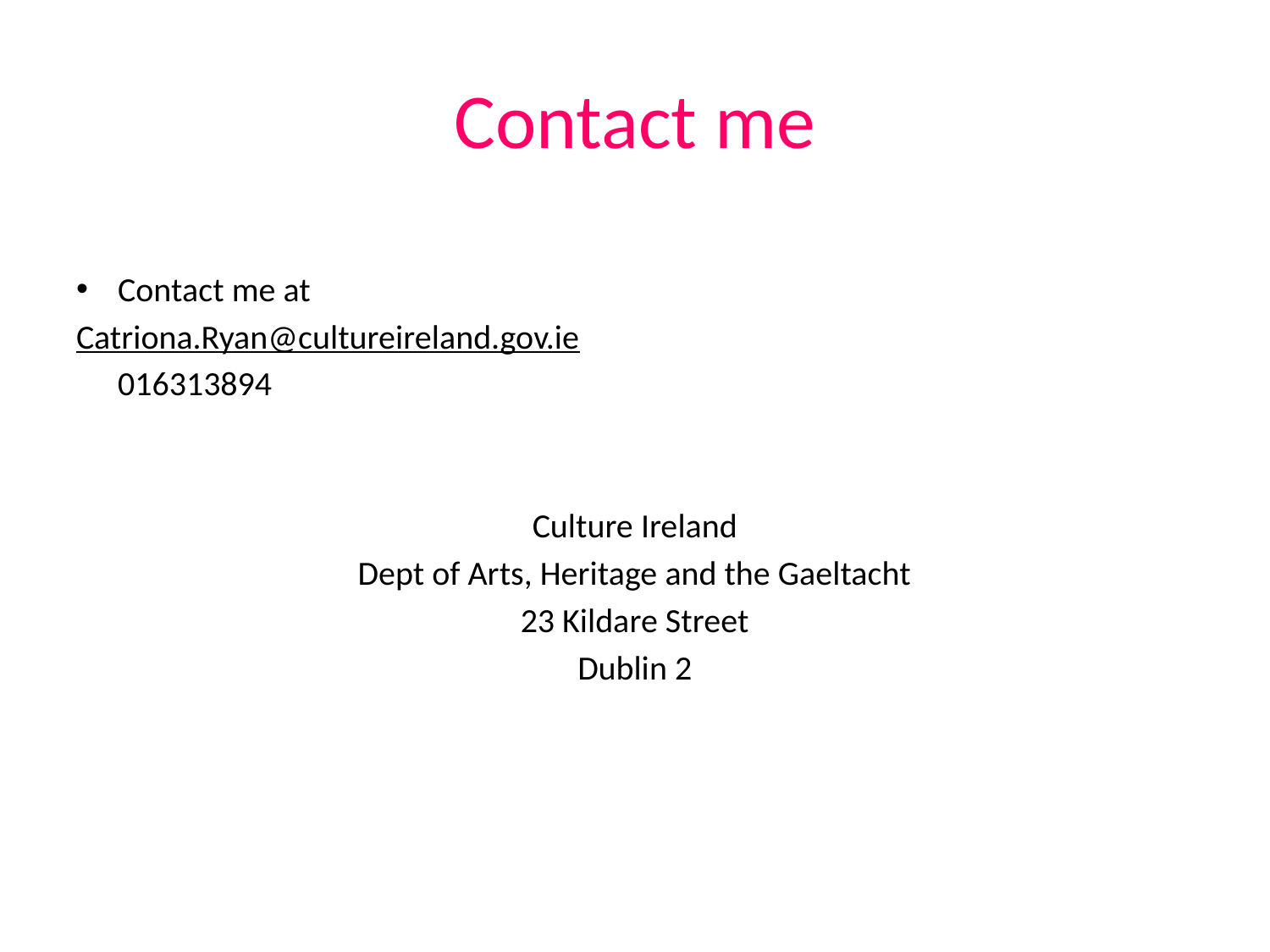

# Contact me

Contact me at
	Catriona.Ryan@cultureireland.gov.ie
	016313894

Culture Ireland
Dept of Arts, Heritage and the Gaeltacht
23 Kildare Street
Dublin 2